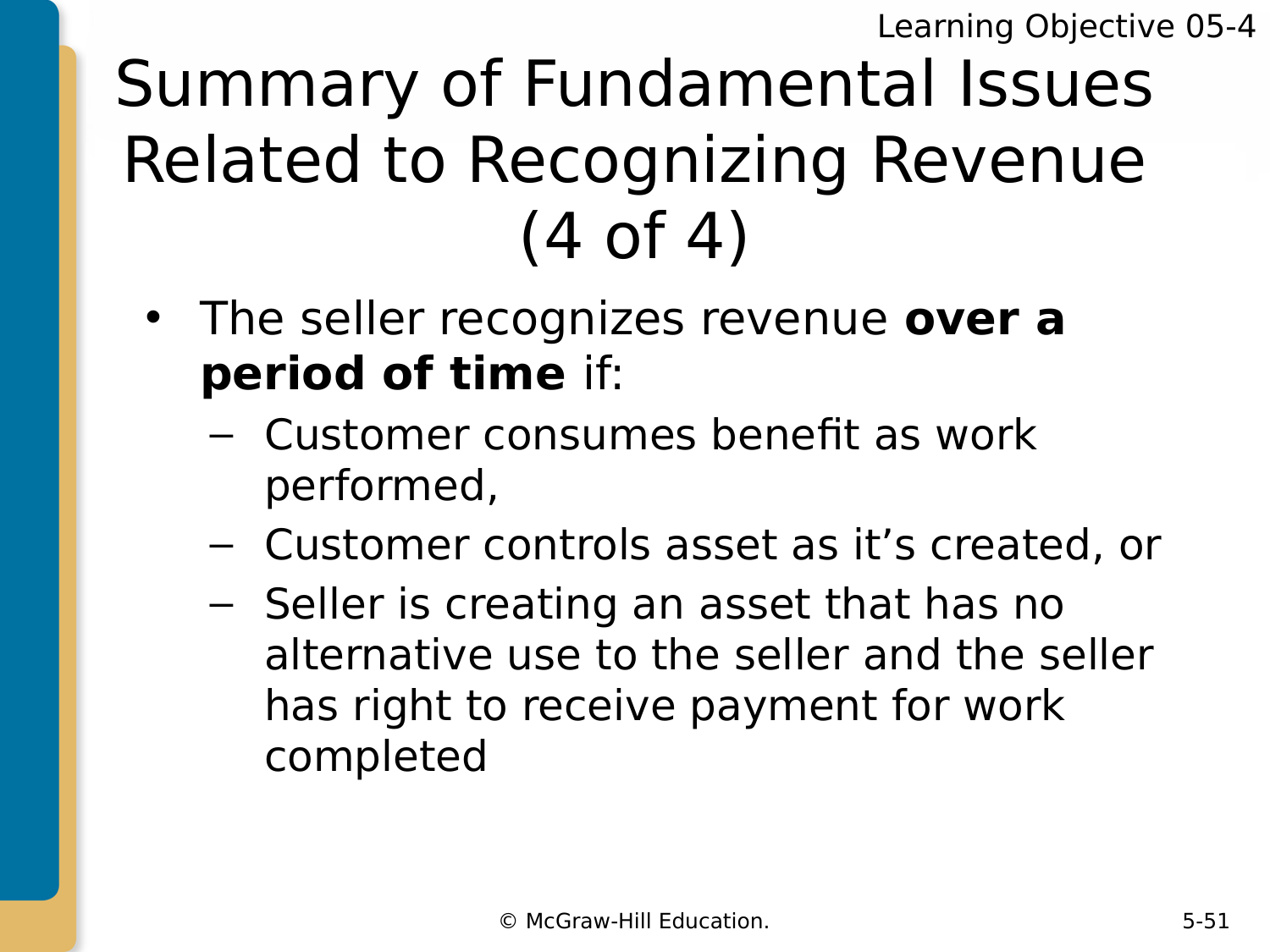

Learning Objective 05-4
# Summary of Fundamental Issues Related to Recognizing Revenue (4 of 4)
The seller recognizes revenue over a period of time if:
Customer consumes beneﬁt as work performed,
Customer controls asset as it’s created, or
Seller is creating an asset that has no alternative use to the seller and the seller has right to receive payment for work completed